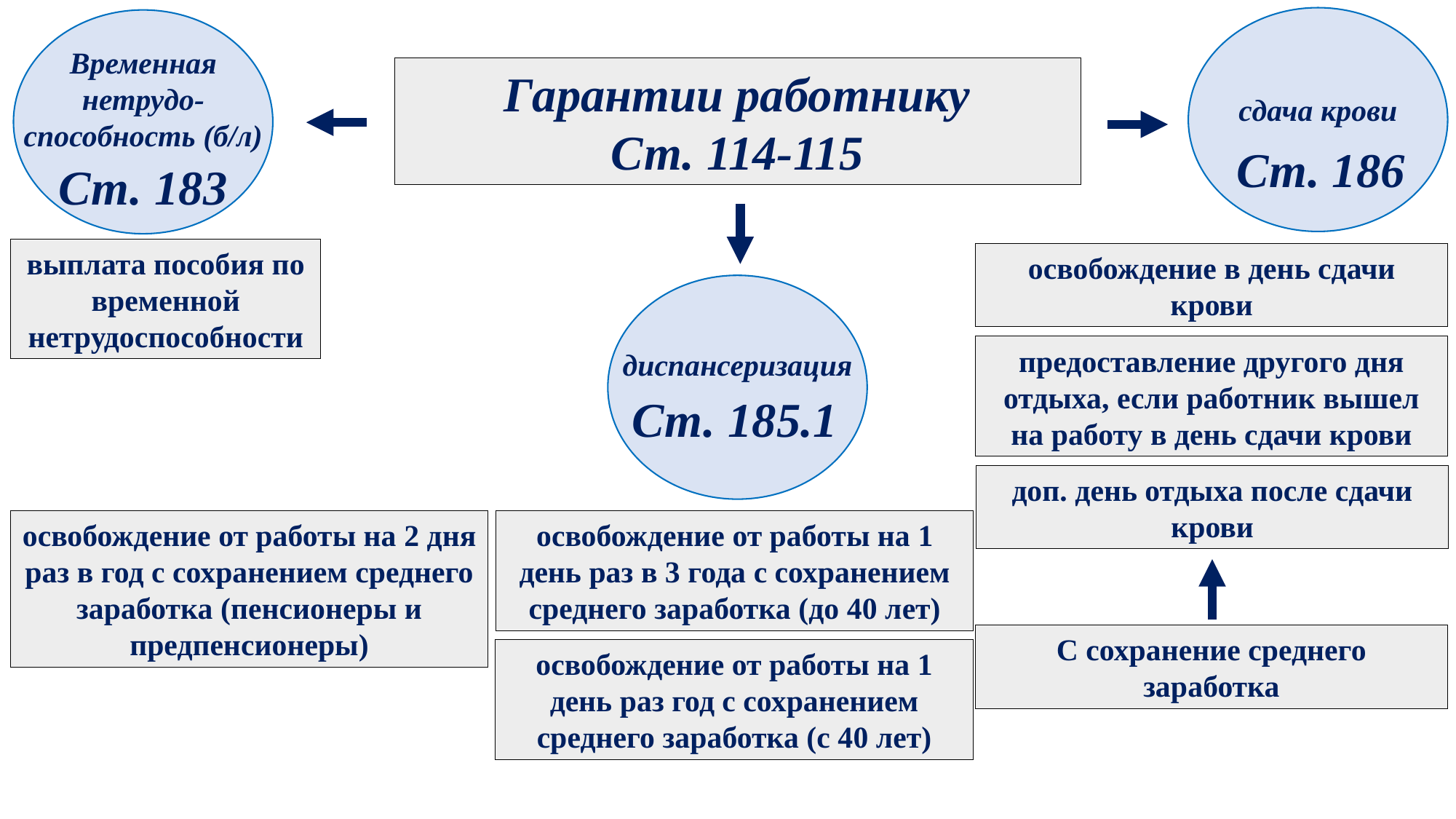

Временная нетрудо-способность (б/л)
Гарантии работнику
Ст. 114-115
сдача крови
Ст. 186
Ст. 183
выплата пособия по временной нетрудоспособности
освобождение в день сдачи крови

предоставление другого дня отдыха, если работник вышел на работу в день сдачи крови
диспансеризация
Ст. 185.1
доп. день отдыха после сдачи крови
освобождение от работы на 2 дня раз в год с сохранением среднего заработка (пенсионеры и предпенсионеры)
освобождение от работы на 1 день раз в 3 года с сохранением среднего заработка (до 40 лет)
С сохранение среднего заработка
освобождение от работы на 1 день раз год с сохранением среднего заработка (с 40 лет)